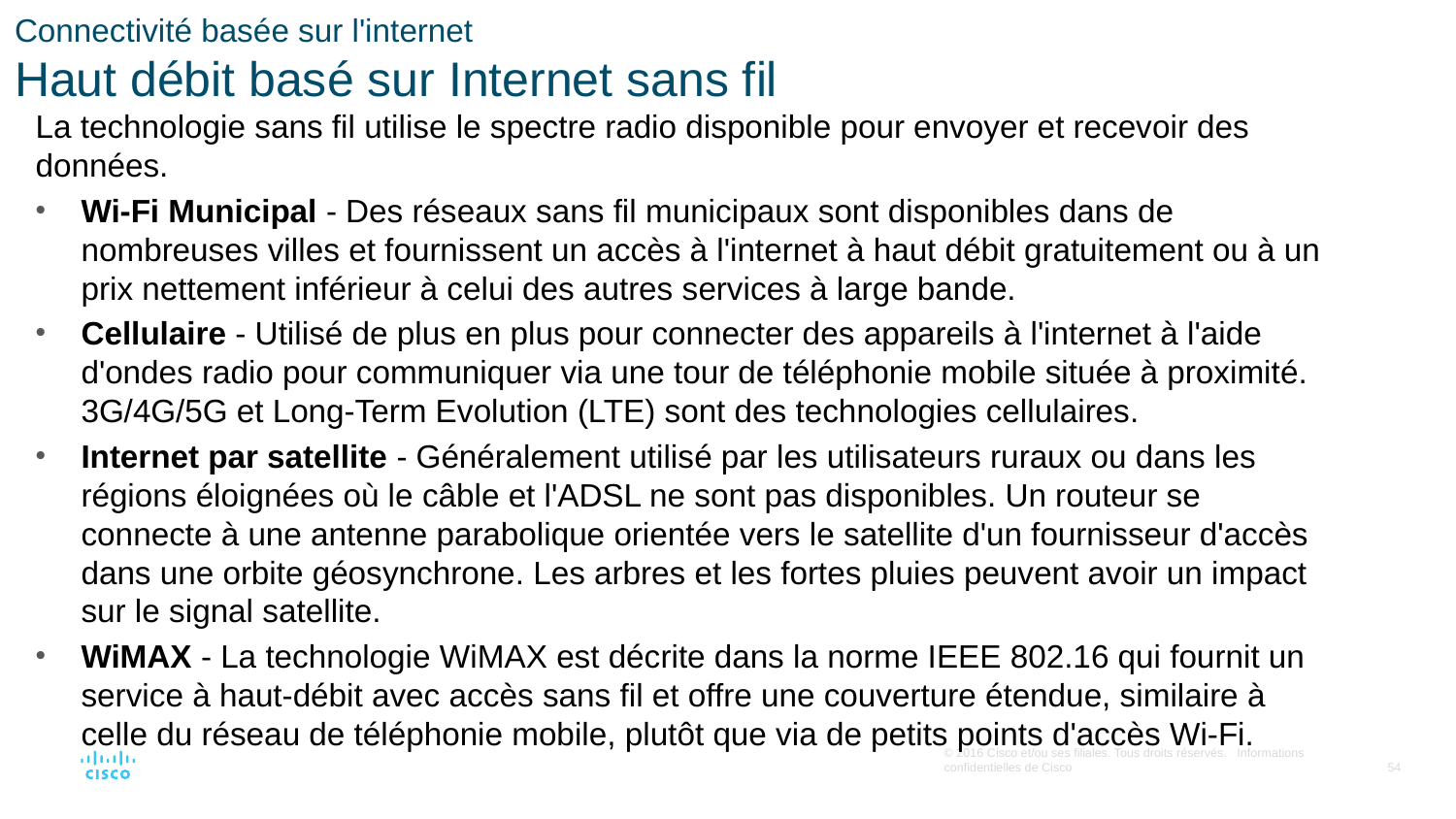

# Connectivité basée sur l'internet Haut débit basé sur Internet sans fil
La technologie sans fil utilise le spectre radio disponible pour envoyer et recevoir des données.
Wi-Fi Municipal - Des réseaux sans fil municipaux sont disponibles dans de nombreuses villes et fournissent un accès à l'internet à haut débit gratuitement ou à un prix nettement inférieur à celui des autres services à large bande.
Cellulaire - Utilisé de plus en plus pour connecter des appareils à l'internet à l'aide d'ondes radio pour communiquer via une tour de téléphonie mobile située à proximité. 3G/4G/5G et Long-Term Evolution (LTE) sont des technologies cellulaires.
Internet par satellite - Généralement utilisé par les utilisateurs ruraux ou dans les régions éloignées où le câble et l'ADSL ne sont pas disponibles. Un routeur se connecte à une antenne parabolique orientée vers le satellite d'un fournisseur d'accès dans une orbite géosynchrone. Les arbres et les fortes pluies peuvent avoir un impact sur le signal satellite.
WiMAX - La technologie WiMAX est décrite dans la norme IEEE 802.16 qui fournit un service à haut-débit avec accès sans fil et offre une couverture étendue, similaire à celle du réseau de téléphonie mobile, plutôt que via de petits points d'accès Wi-Fi.